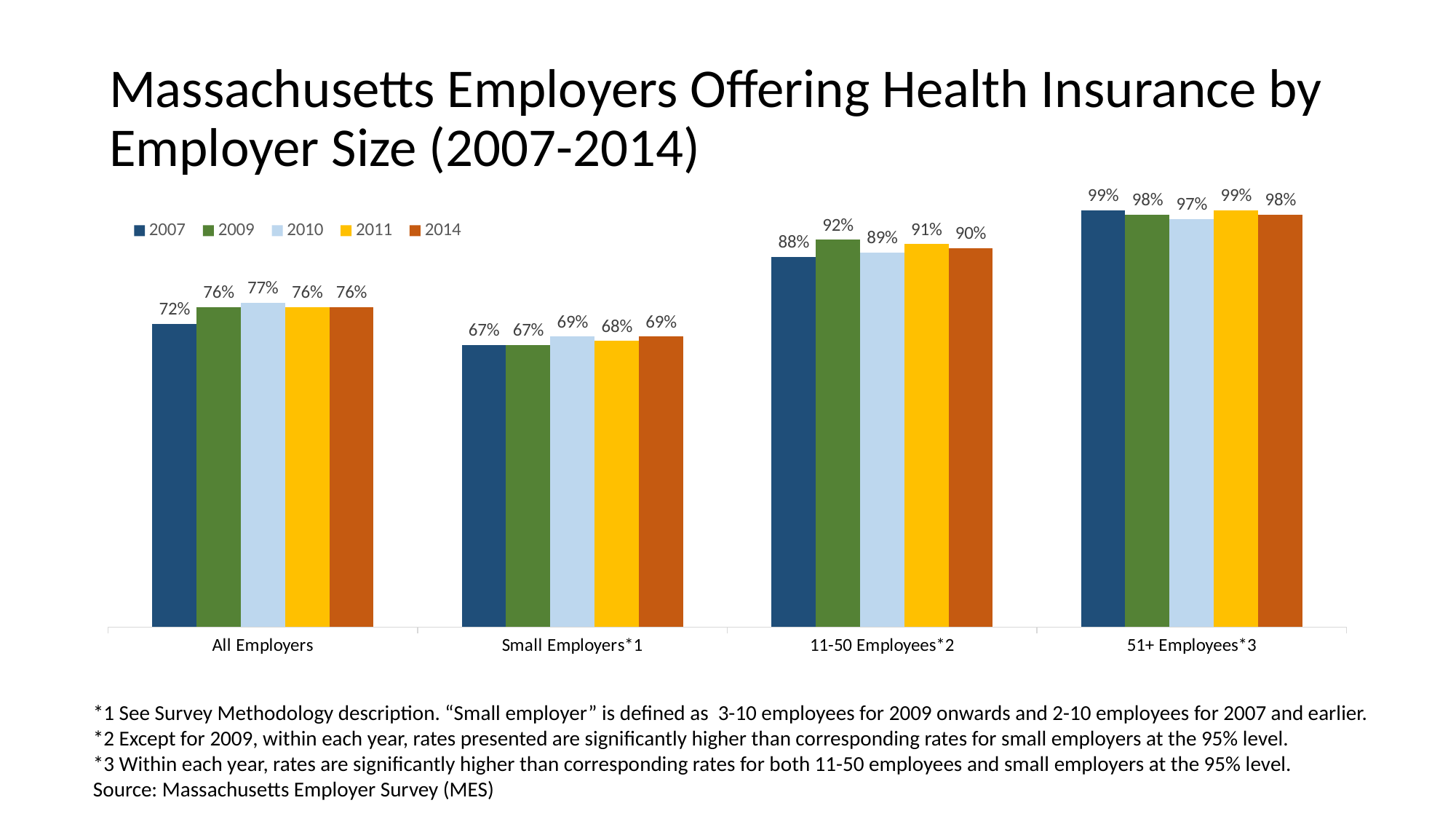

# Massachusetts Employers Offering Health Insurance by Employer Size (2007-2014)

### Chart

| Category | 2007 | 2009 | 2010 | 2011 | 2014 |
|---|---|---|---|---|---|
| All Employers | 0.72 | 0.76 | 0.77 | 0.76 | 0.76 |
| Small Employers*1 | 0.67 | 0.67 | 0.69 | 0.68 | 0.69 |
| 11-50 Employees*2 | 0.88 | 0.92 | 0.89 | 0.91 | 0.9 |
| 51+ Employees*3 | 0.99 | 0.98 | 0.97 | 0.99 | 0.98 |
*1 See Survey Methodology description. “Small employer” is defined as  3-10 employees for 2009 onwards and 2-10 employees for 2007 and earlier.
*2 Except for 2009, within each year, rates presented are significantly higher than corresponding rates for small employers at the 95% level.
*3 Within each year, rates are significantly higher than corresponding rates for both 11-50 employees and small employers at the 95% level.
Source: Massachusetts Employer Survey (MES)